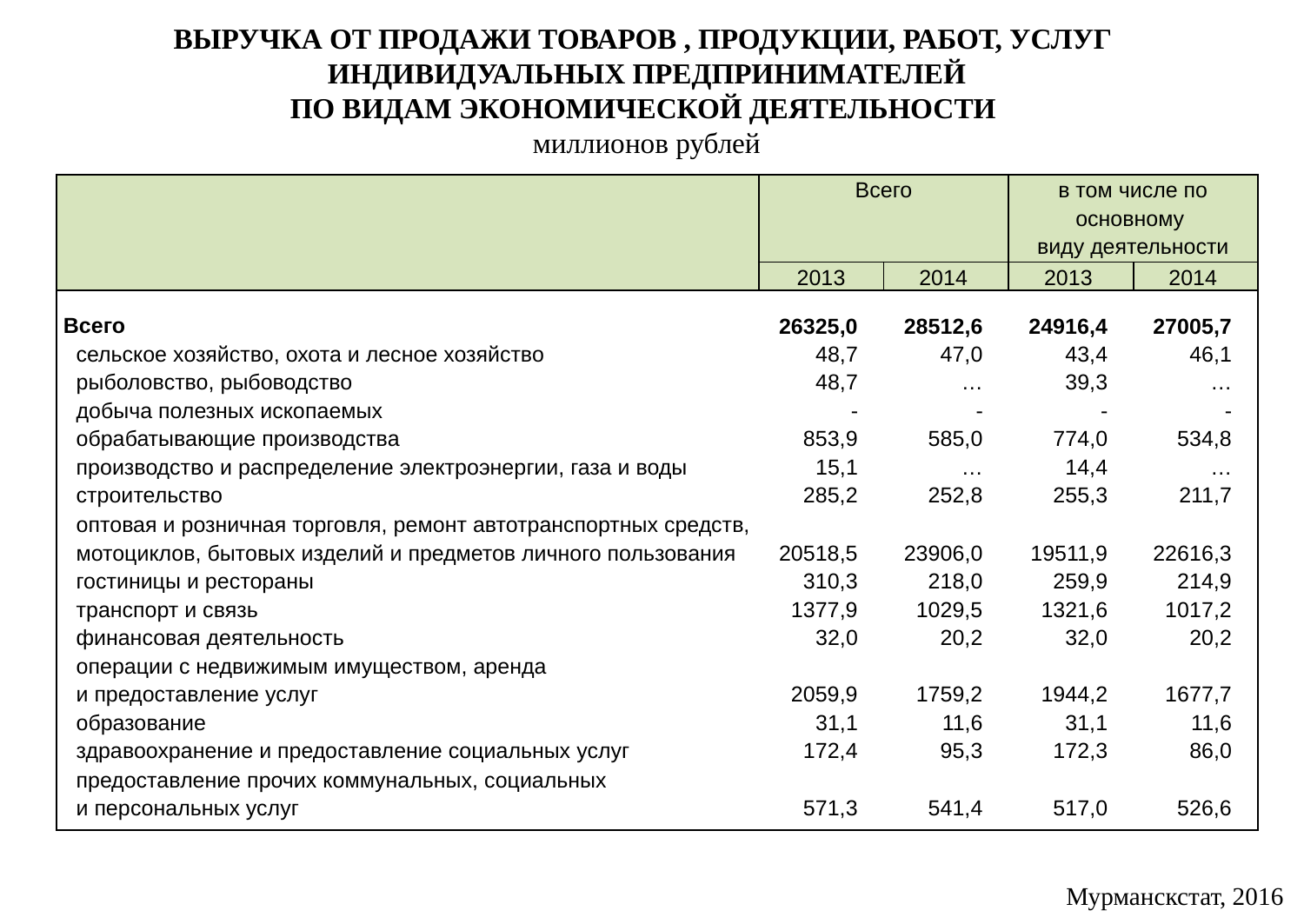

ВЫРУЧКА ОТ ПРОДАЖИ ТОВАРОВ , ПРОДУКЦИИ, РАБОТ, УСЛУГ
ИНДИВИДУАЛЬНЫХ ПРЕДПРИНИМАТЕЛЕЙ
ПО ВИДАМ ЭКОНОМИЧЕСКОЙ ДЕЯТЕЛЬНОСТИ
миллионов рублей
|  | Всего |  | в том числе по основному виду деятельности |  |
| --- | --- | --- | --- | --- |
|  | 2013 | 2014 | 2013 | 2014 |
| Всего | 26325,0 | 28512,6 | 24916,4 | 27005,7 |
| сельское хозяйство, охота и лесное хозяйство | 48,7 | 47,0 | 43,4 | 46,1 |
| рыболовство, рыбоводство | 48,7 | … | 39,3 | … |
| добыча полезных ископаемых | - | - | - | - |
| обрабатывающие производства | 853,9 | 585,0 | 774,0 | 534,8 |
| производство и распределение электроэнергии, газа и воды | 15,1 | … | 14,4 | … |
| строительство | 285,2 | 252,8 | 255,3 | 211,7 |
| оптовая и розничная торговля, ремонт автотранспортных средств, мотоциклов, бытовых изделий и предметов личного пользования | 20518,5 | 23906,0 | 19511,9 | 22616,3 |
| гостиницы и рестораны | 310,3 | 218,0 | 259,9 | 214,9 |
| транспорт и связь | 1377,9 | 1029,5 | 1321,6 | 1017,2 |
| финансовая деятельность | 32,0 | 20,2 | 32,0 | 20,2 |
| операции с недвижимым имуществом, аренда и предоставление услуг | 2059,9 | 1759,2 | 1944,2 | 1677,7 |
| образование | 31,1 | 11,6 | 31,1 | 11,6 |
| здравоохранение и предоставление социальных услуг | 172,4 | 95,3 | 172,3 | 86,0 |
| предоставление прочих коммунальных, социальных и персональных услуг | 571,3 | 541,4 | 517,0 | 526,6 |
|  |  |  |  |  |
Мурманскстат, 2016